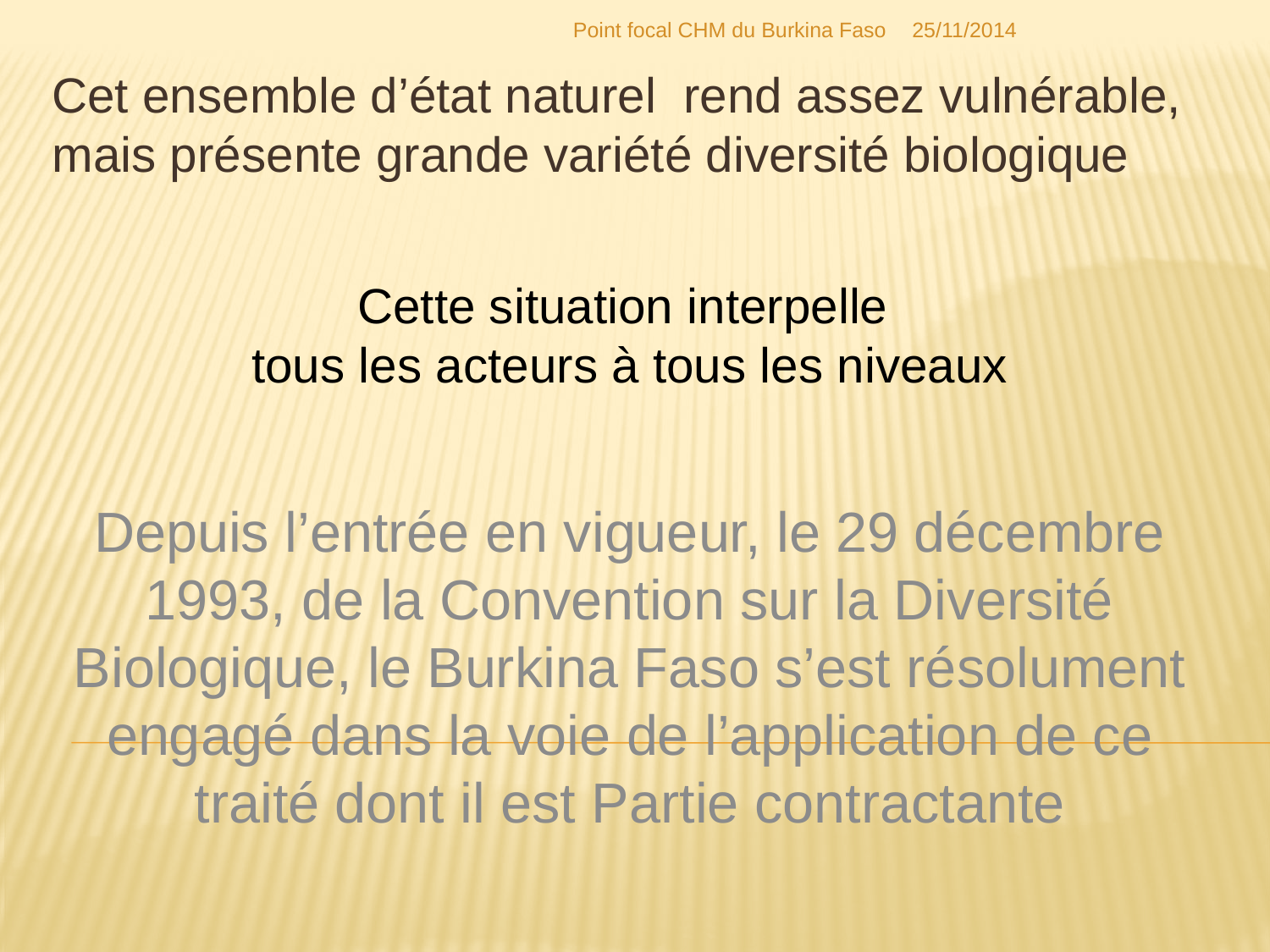

Point focal CHM du Burkina Faso
25/11/2014
Cet ensemble d’état naturel  rend assez vulnérable, mais présente grande variété diversité biologique

Cette situation interpelle
tous les acteurs à tous les niveaux
Depuis l’entrée en vigueur, le 29 décembre 1993, de la Convention sur la Diversité Biologique, le Burkina Faso s’est résolument engagé dans la voie de l’application de ce traité dont il est Partie contractante